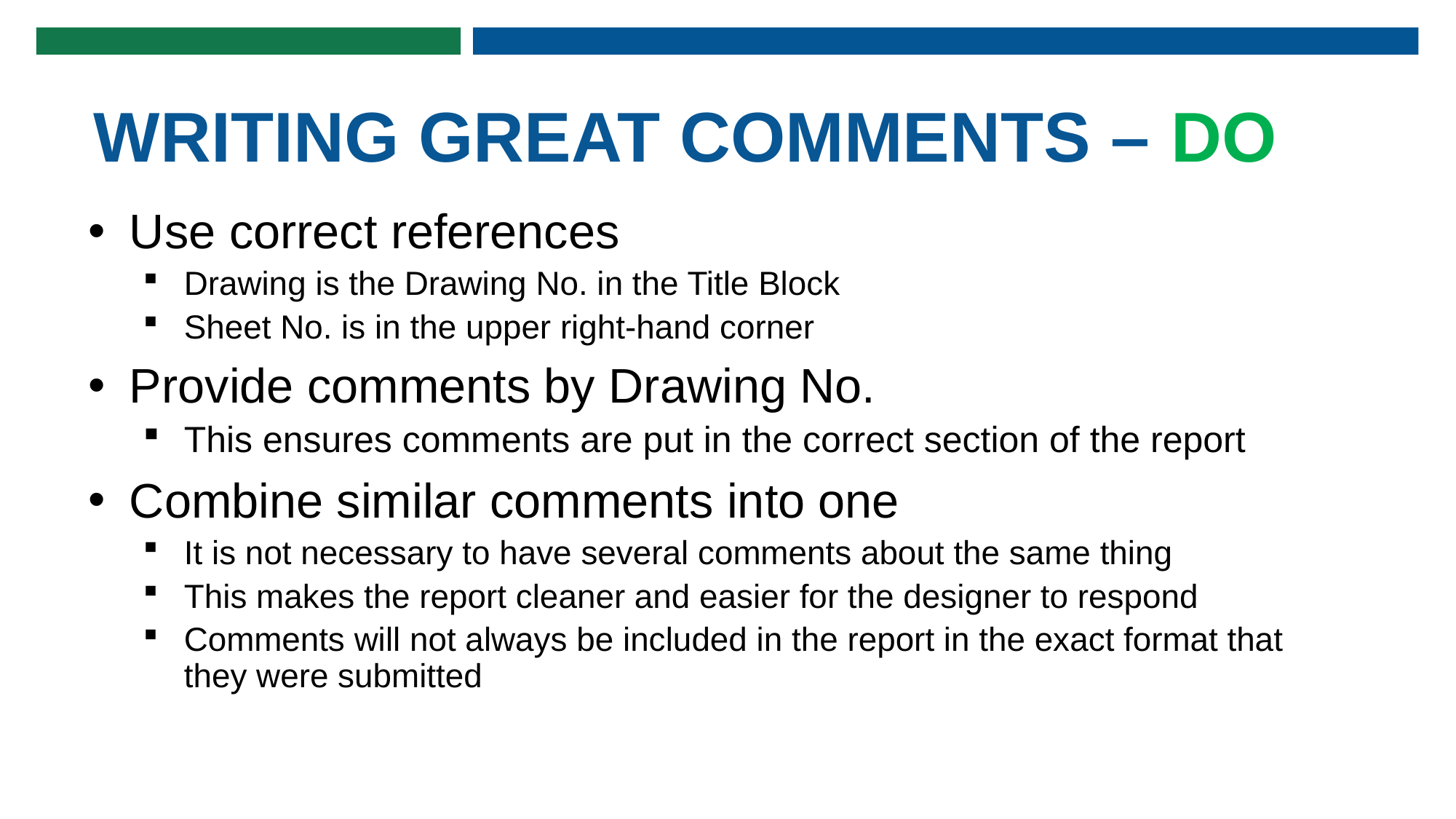

# WRITING GREAT COMMENTS – DO
Use correct references
Drawing is the Drawing No. in the Title Block
Sheet No. is in the upper right-hand corner
Provide comments by Drawing No.
This ensures comments are put in the correct section of the report
Combine similar comments into one
It is not necessary to have several comments about the same thing
This makes the report cleaner and easier for the designer to respond
Comments will not always be included in the report in the exact format that they were submitted